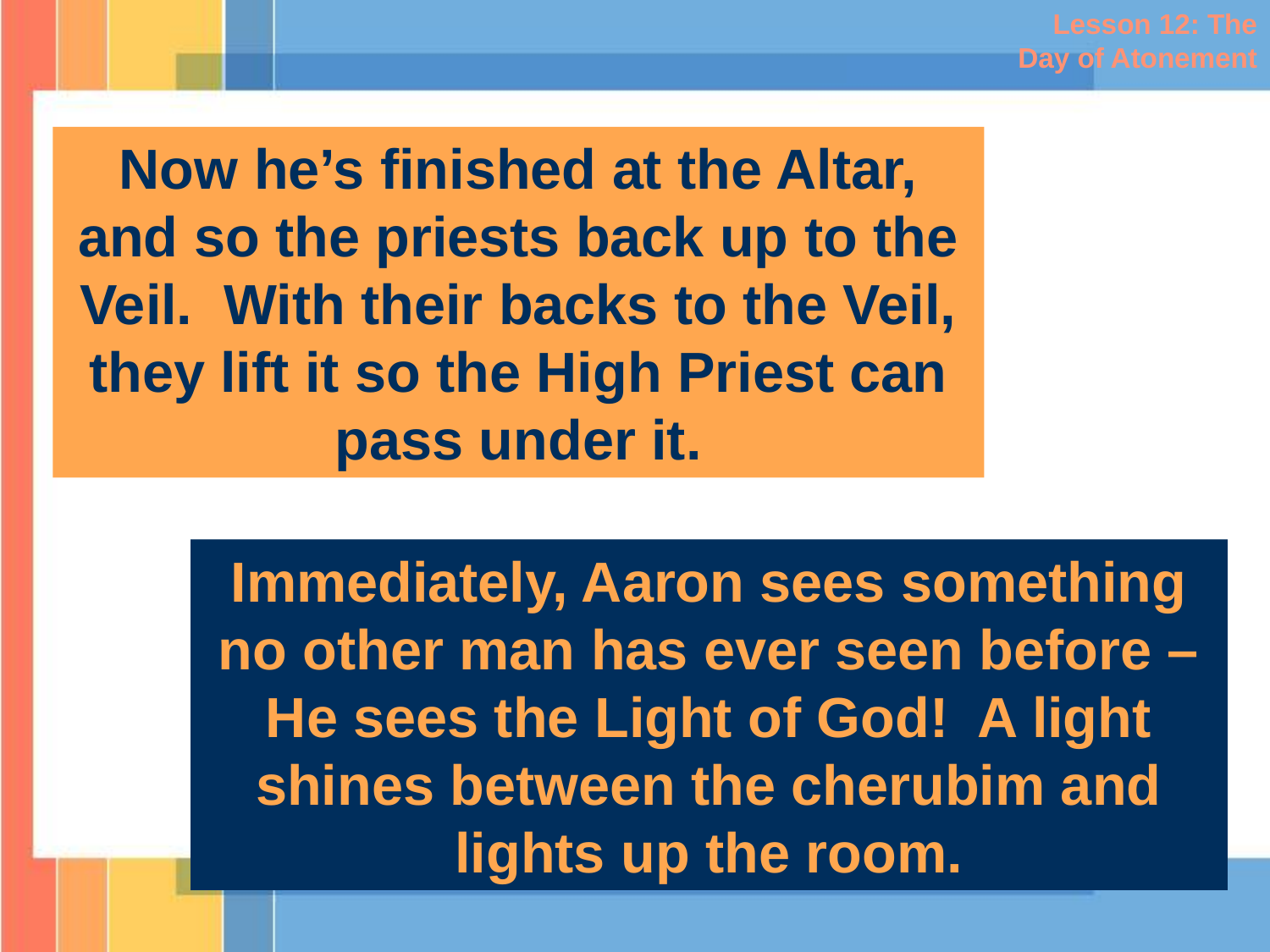

Lesson 12: The Day of Atonement
Now he’s finished at the Altar, and so the priests back up to the Veil.  With their backs to the Veil, they lift it so the High Priest can pass under it.
Immediately, Aaron sees something no other man has ever seen before – He sees the Light of God!  A light shines between the cherubim and lights up the room.